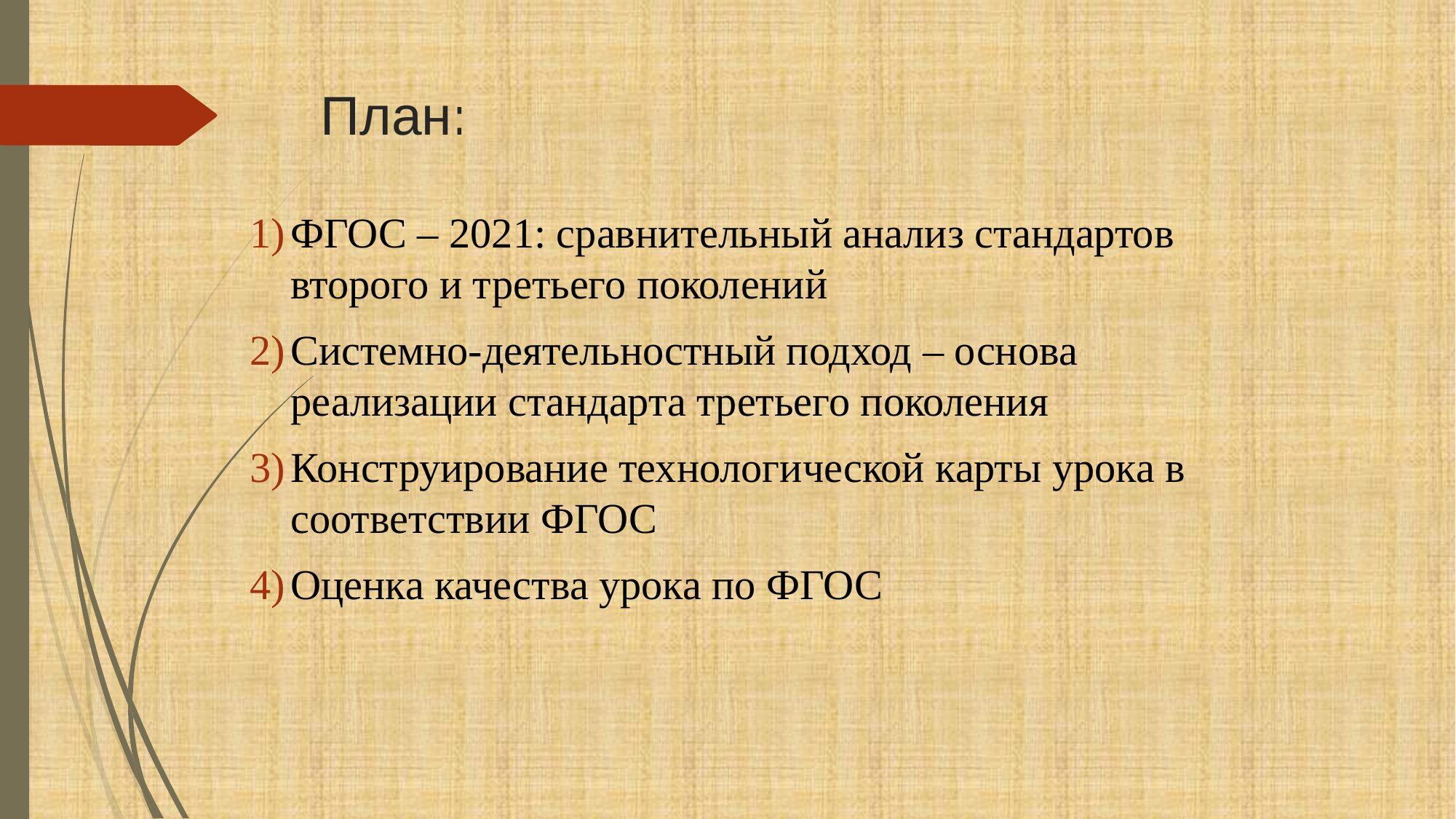

# План:
ФГОС – 2021: сравнительный анализ стандартов второго и третьего поколений
Системно-деятельностный подход – основа реализации стандарта третьего поколения
Конструирование технологической карты урока в соответствии ФГОС
Оценка качества урока по ФГОС